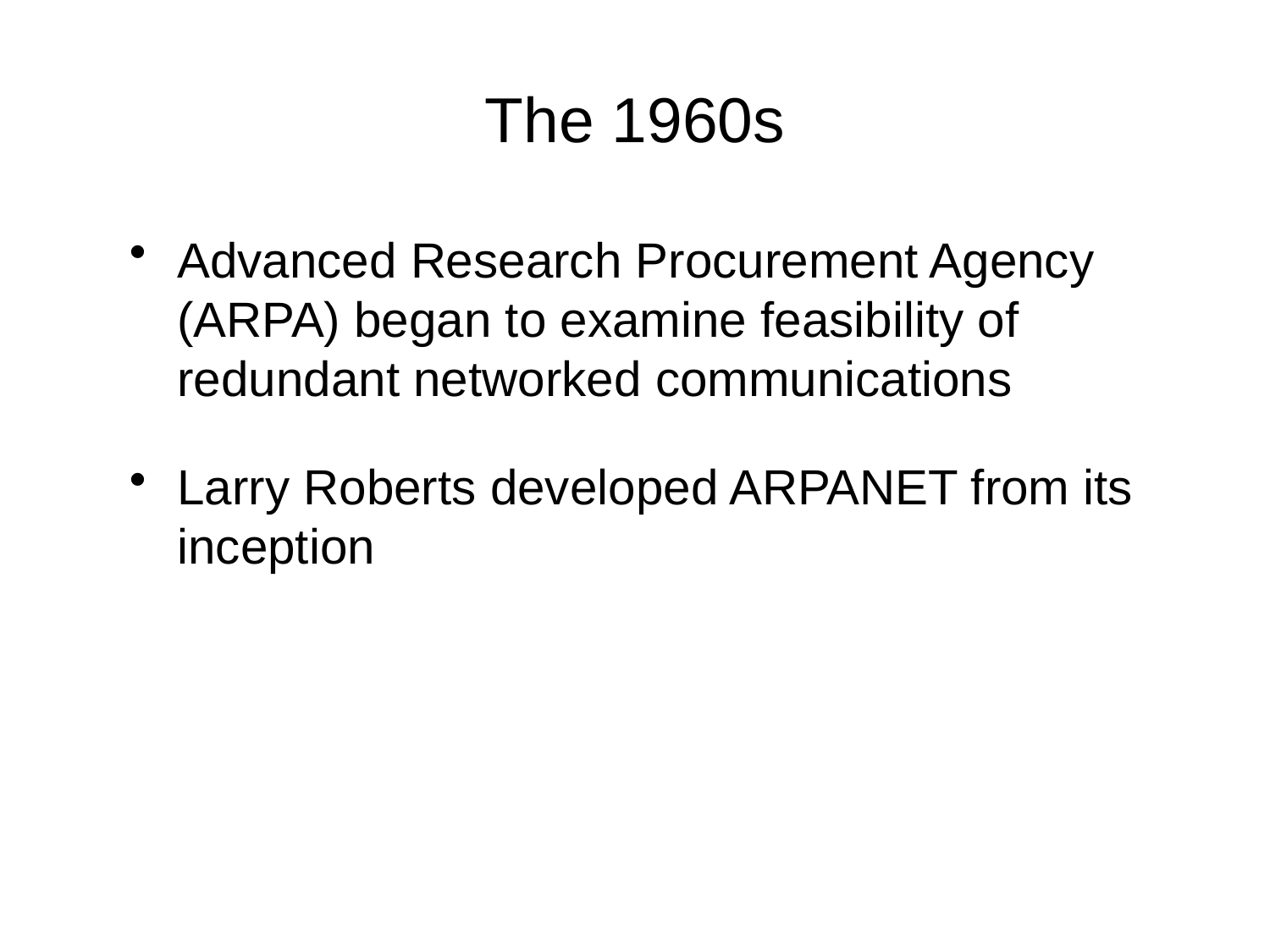

# The 1960s
Advanced Research Procurement Agency (ARPA) began to examine feasibility of redundant networked communications
Larry Roberts developed ARPANET from its inception